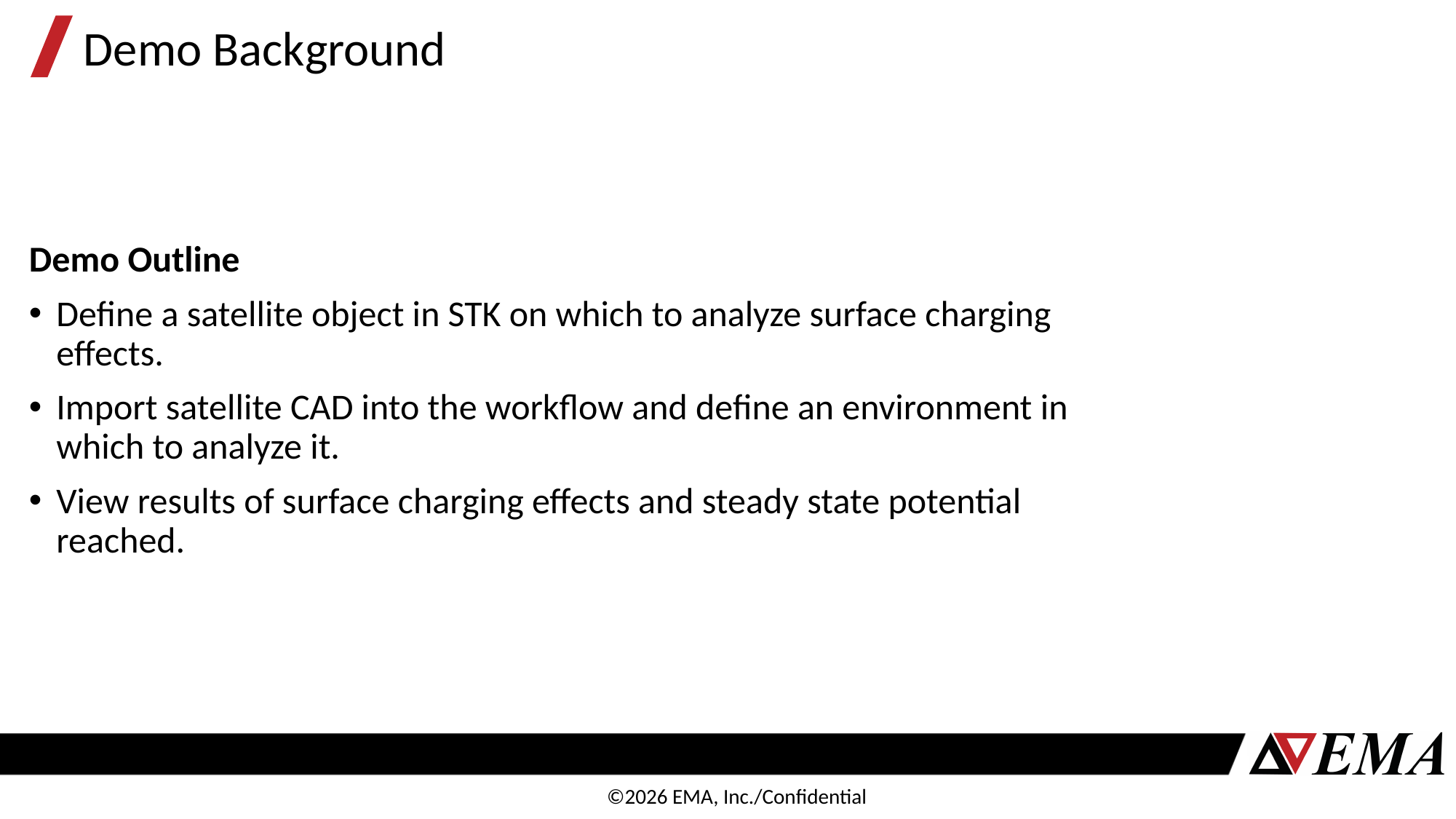

# Demo Background
Demo Outline
Define a satellite object in STK on which to analyze surface charging effects.
Import satellite CAD into the workflow and define an environment in which to analyze it.
View results of surface charging effects and steady state potential reached.